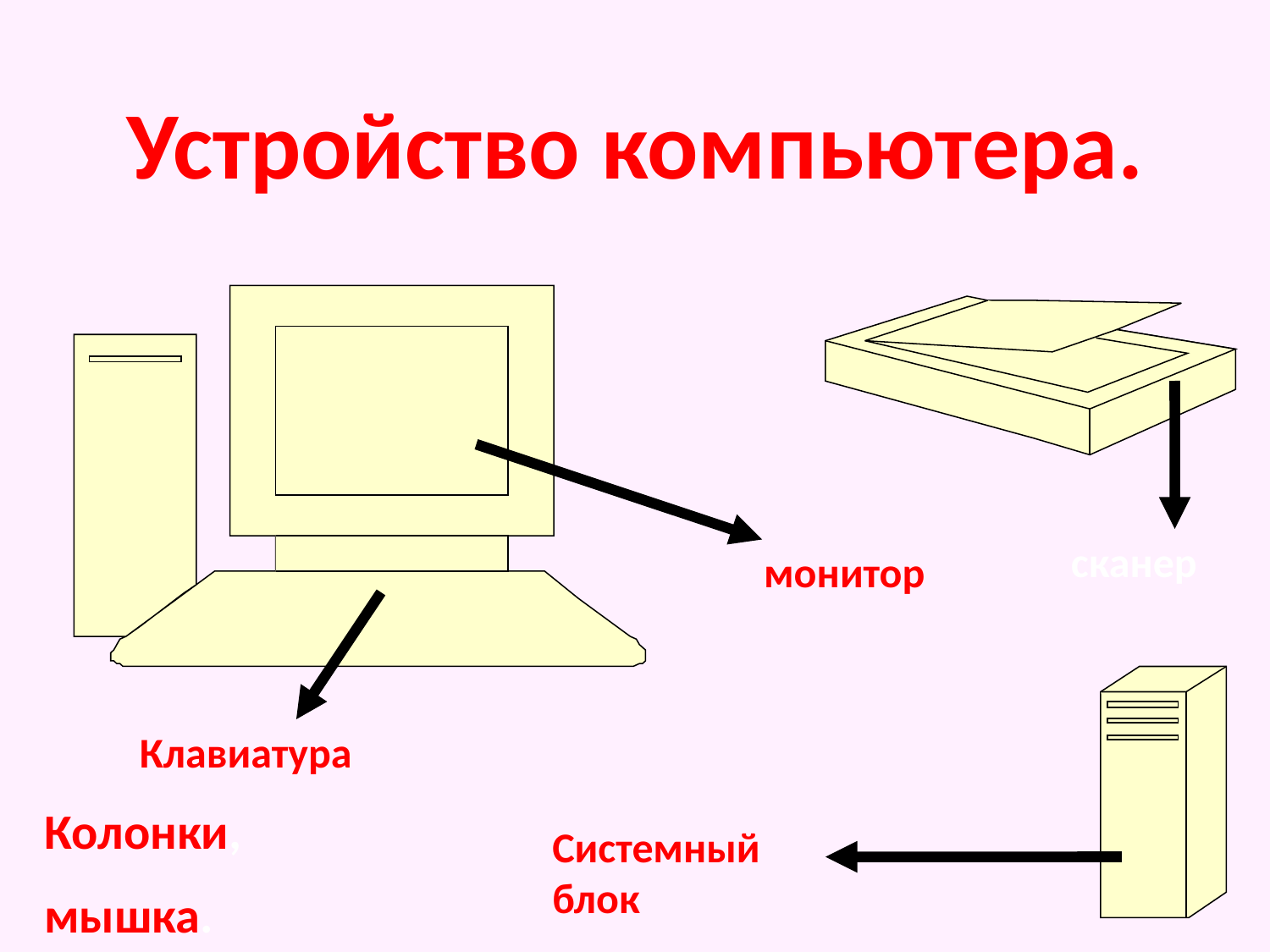

# Устройство компьютера.

сканер
монитор

Клавиатура
Колонки,
мышка.
Системный блок